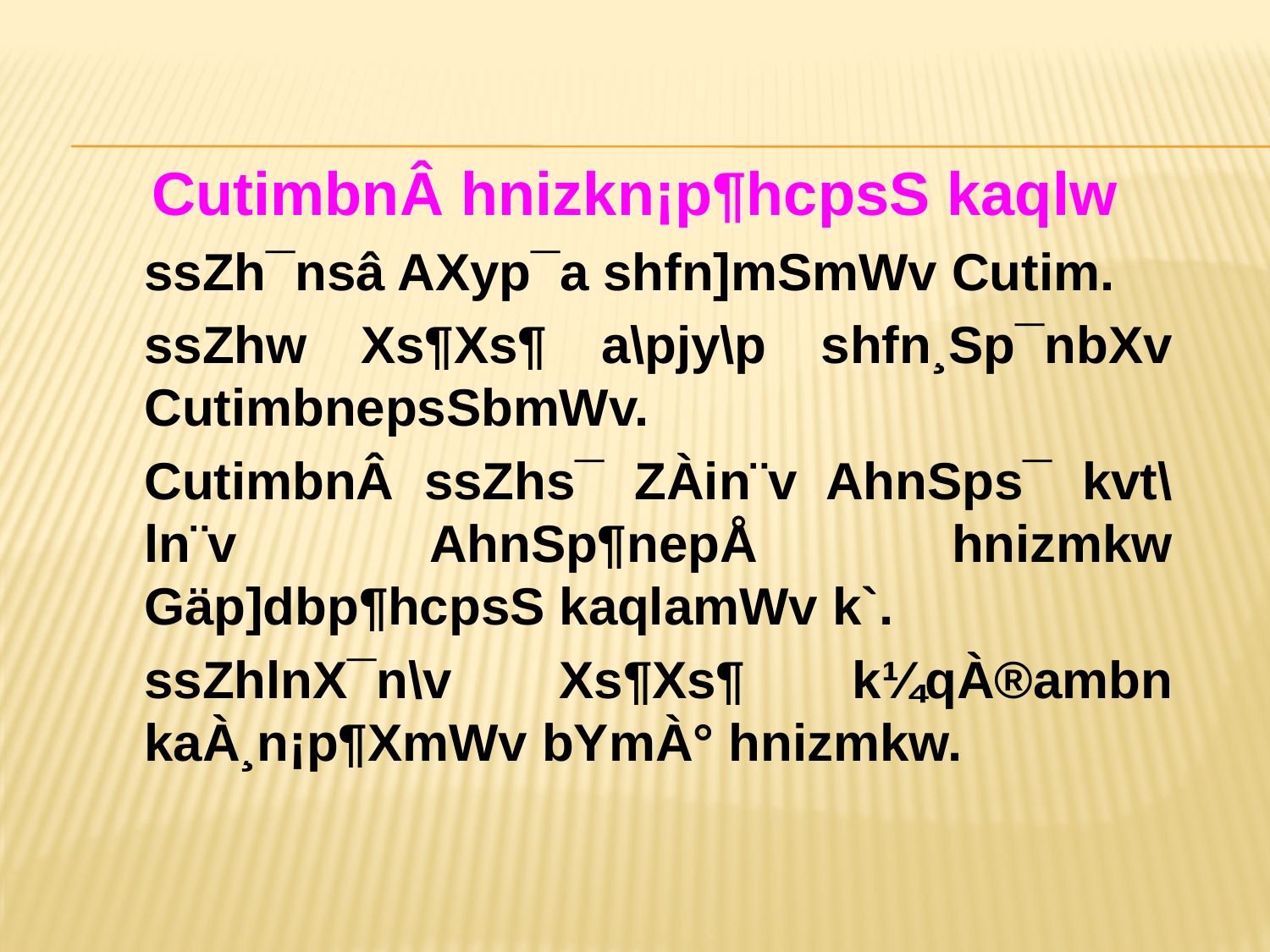

CutimbnÂ hnizkn¡p¶hcpsS kaqlw
		ssZh¯nsâ AXyp¯a shfn]mSmWv Cutim.
		ssZhw Xs¶Xs¶ a\pjy\p shfn¸Sp¯nbXv CutimbnepsSbmWv.
		CutimbnÂ ssZhs¯ ZÀin¨v AhnSps¯ kvt\ln¨v AhnSp¶nepÅ hnizmkw Gäp]dbp¶hcpsS kaqlamWv k`.
		ssZhlnX¯n\v Xs¶Xs¶ k¼qÀ®ambn kaÀ¸n¡p¶XmWv bYmÀ° hnizmkw.